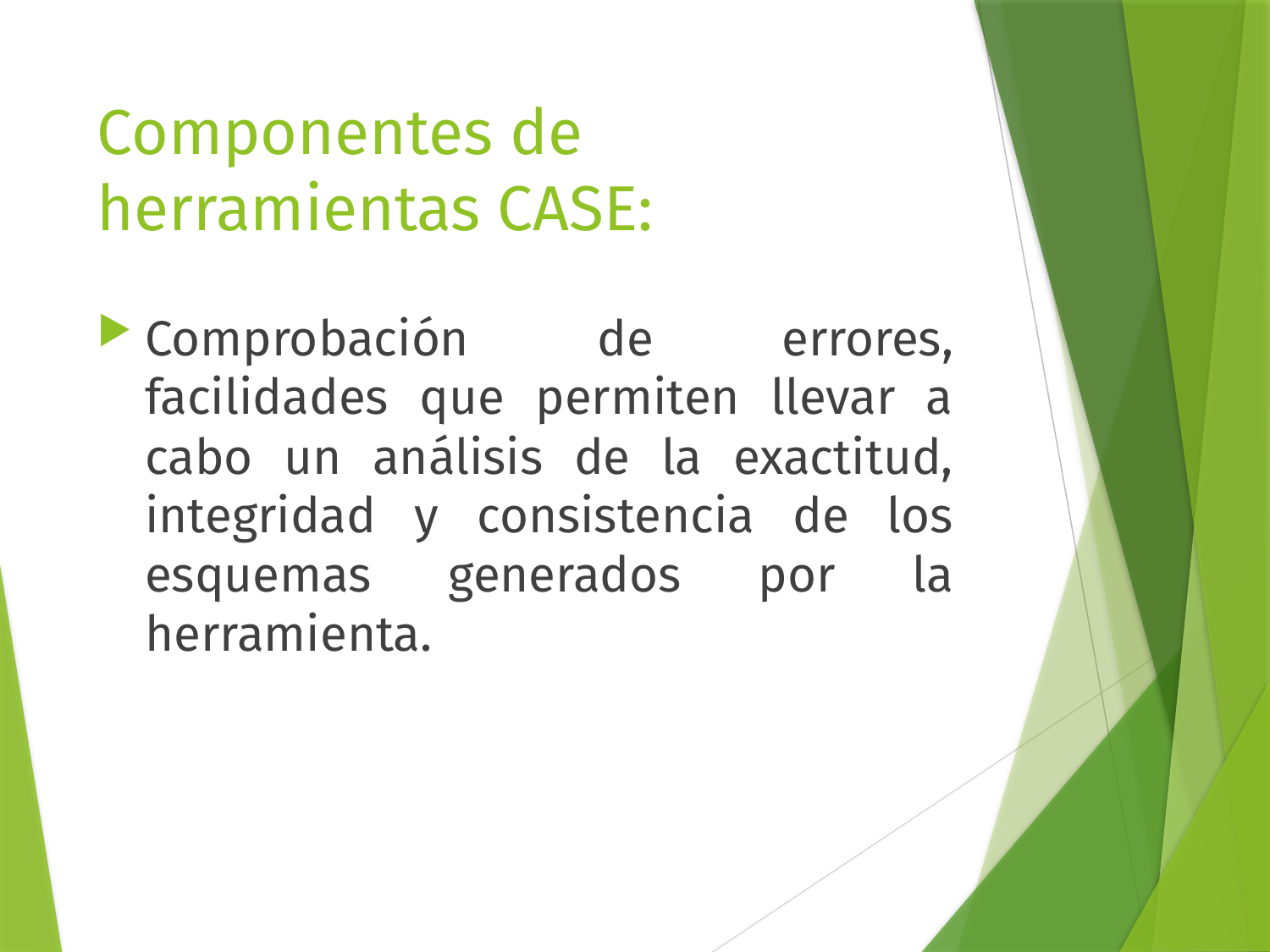

# Componentes de herramientas CASE:
Comprobación de errores, facilidades que permiten llevar a cabo un análisis de la exactitud, integridad y consistencia de los esquemas generados por la herramienta.